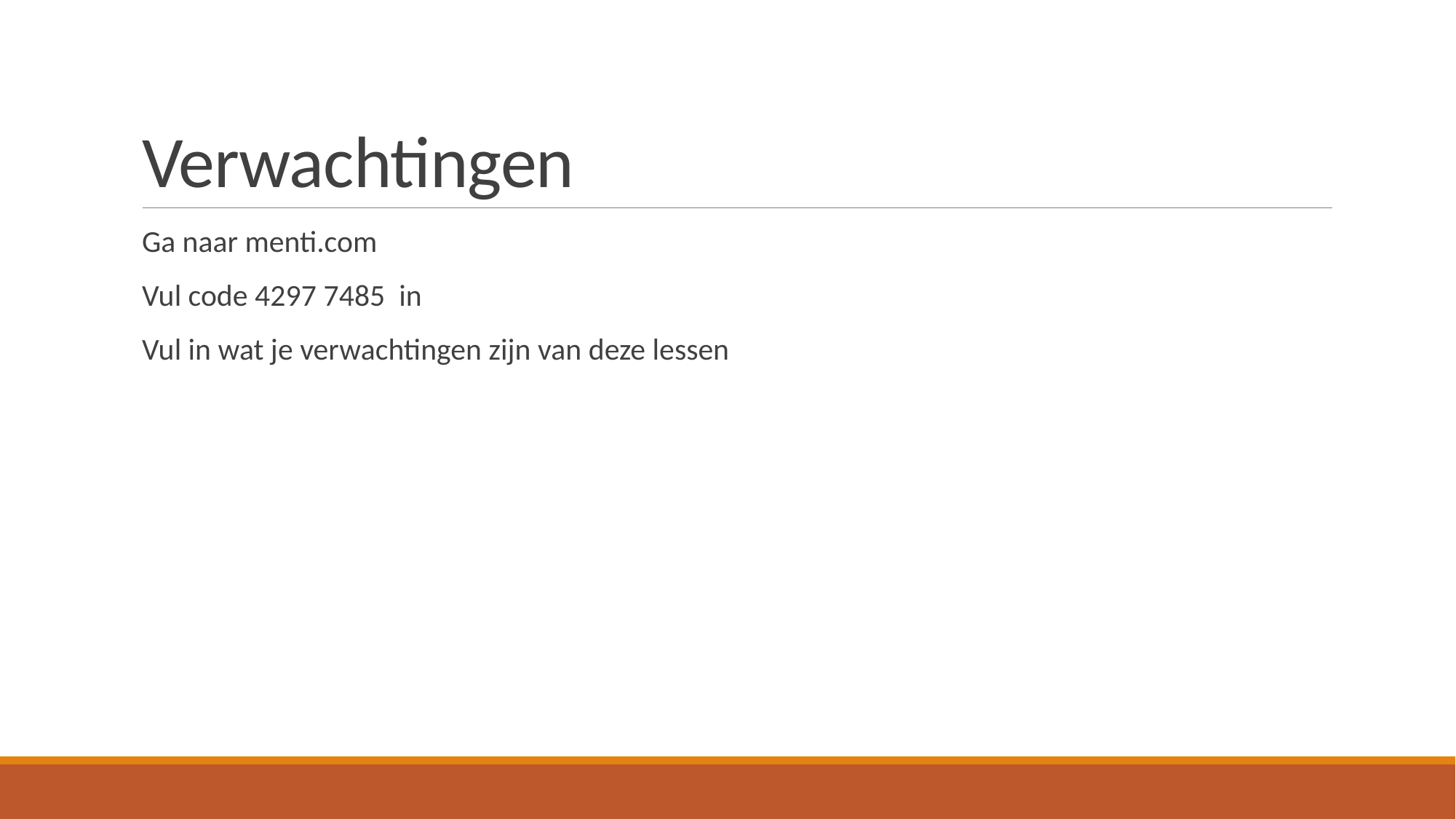

# Verwachtingen
Ga naar menti.com
Vul code 4297 7485  in
Vul in wat je verwachtingen zijn van deze lessen